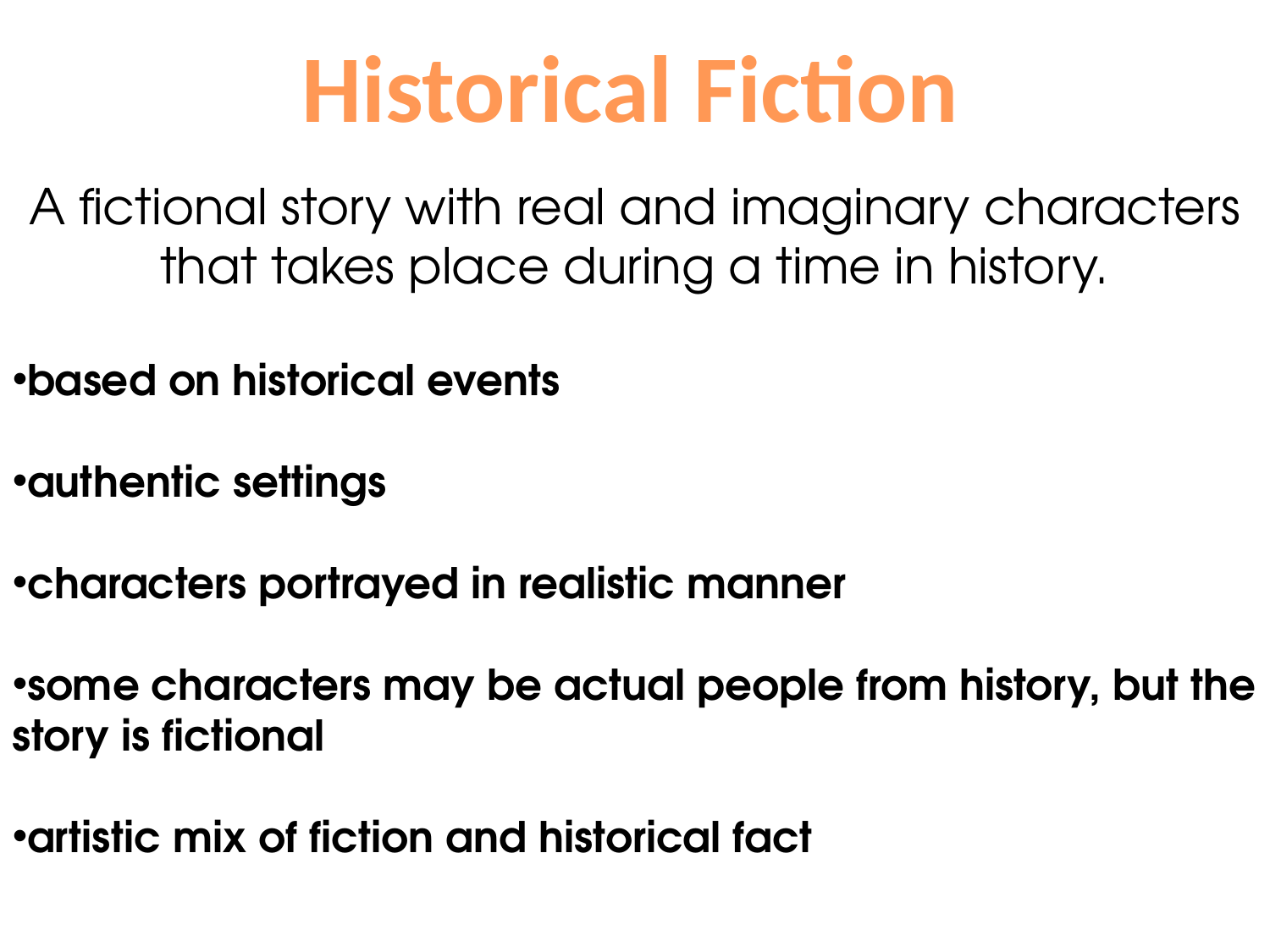

Historical Fiction
A fictional story with real and imaginary characters that takes place during a time in history.

based on historical events

authentic settings

characters portrayed in realistic manner

some characters may be actual people from history, but the story is fictional

artistic mix of fiction and historical fact